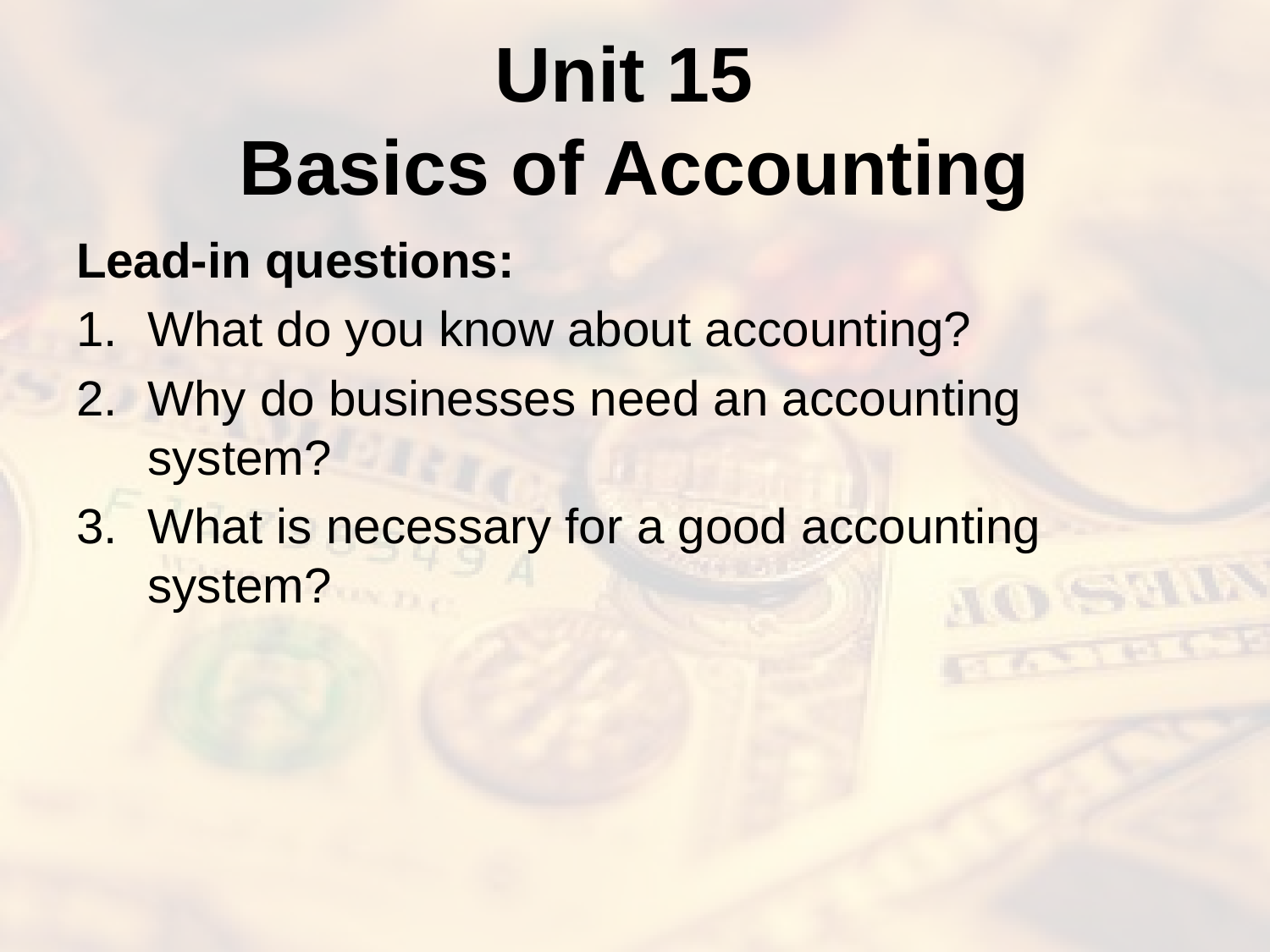

# Unit 15 Basics of Accounting
Lead-in questions:
What do you know about accounting?
Why do businesses need an accounting system?
What is necessary for a good accounting system?